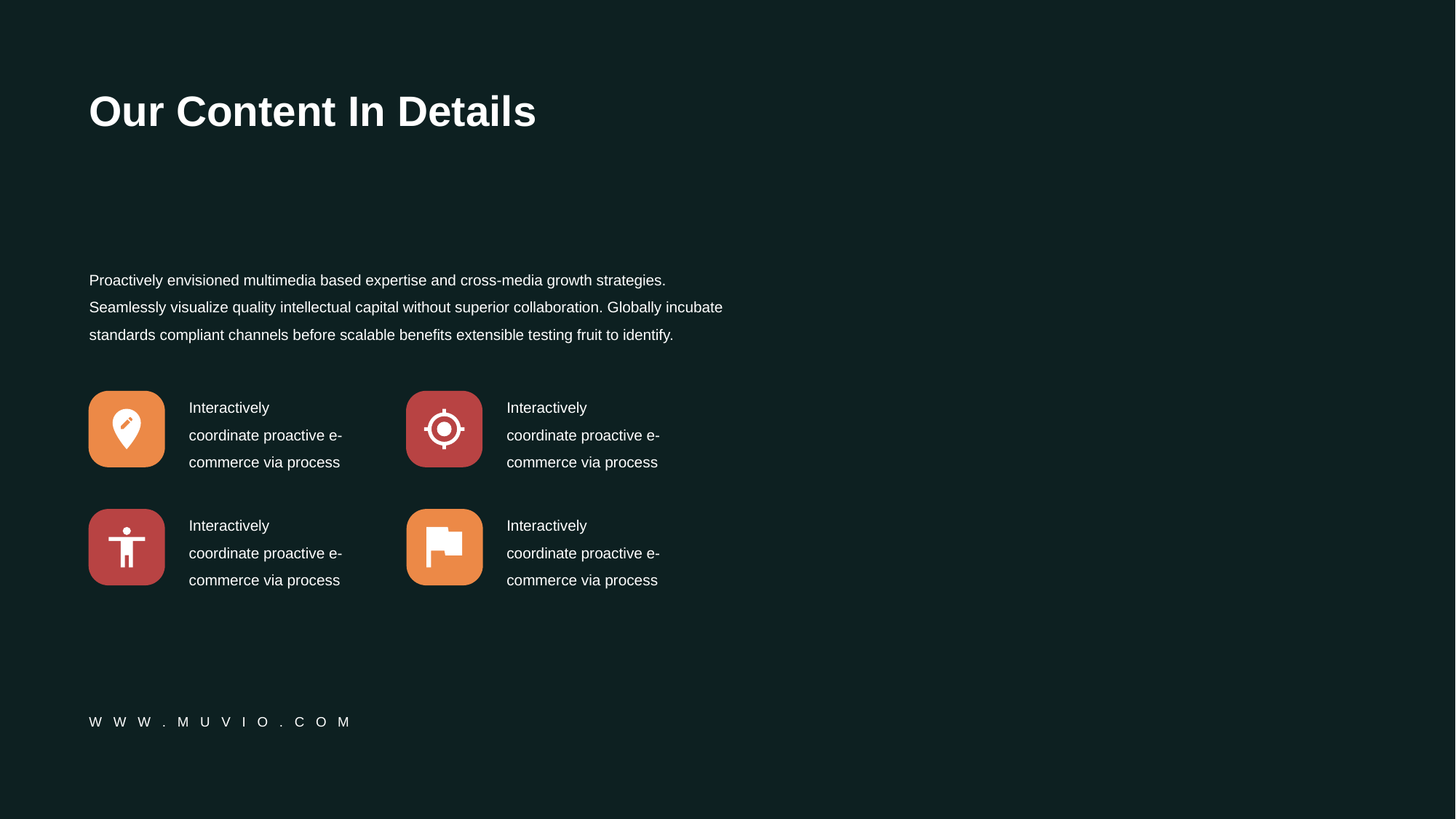

Our Content In Details

Proactively envisioned multimedia based expertise and cross-media growth strategies. Seamlessly visualize quality intellectual capital without superior collaboration. Globally incubate standards compliant channels before scalable benefits extensible testing fruit to identify.
Interactively coordinate proactive e-commerce via process
Interactively coordinate proactive e-commerce via process

Interactively coordinate proactive e-commerce via process
Interactively coordinate proactive e-commerce via process

W   W   W   .   M   U   V   I   O   .   C   O   M